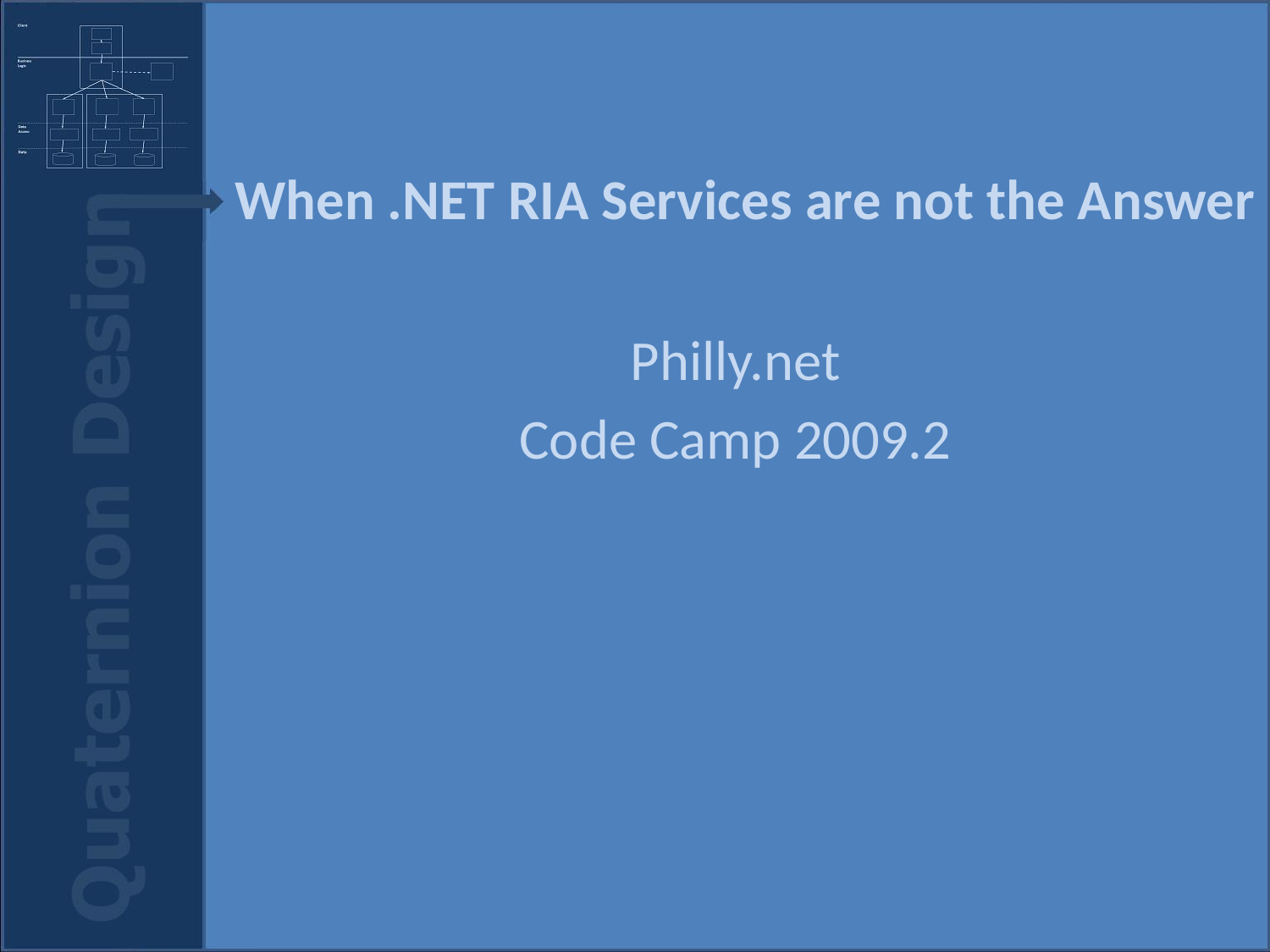

# When .NET RIA Services are not the Answer
Philly.net
Code Camp 2009.2